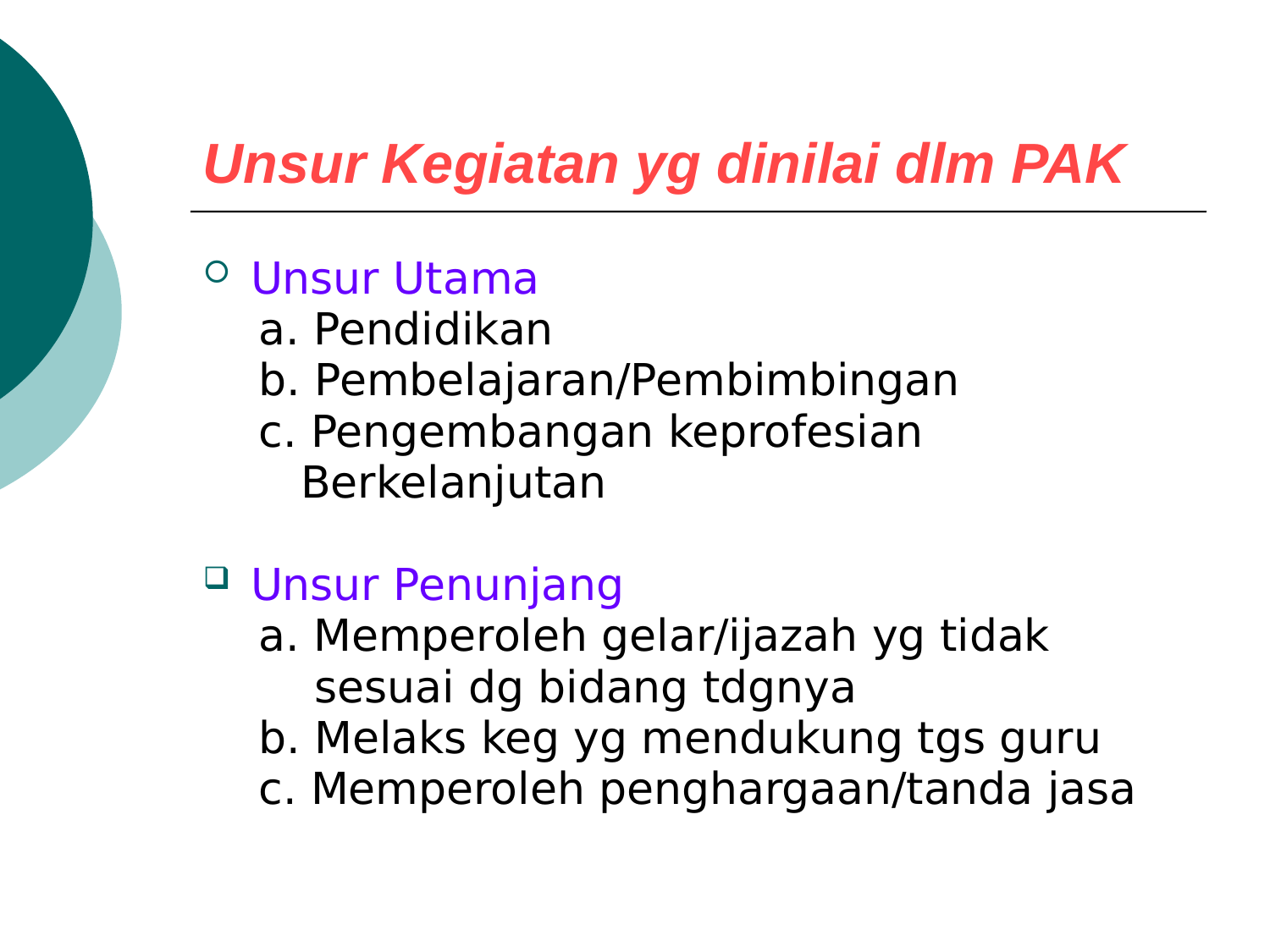

Unsur Kegiatan yg dinilai dlm PAK
Unsur Utama
    a. Pendidikan
    b. Pembelajaran/Pembimbingan
    c. Pengembangan keprofesian
       Berkelanjutan

Unsur Penunjang
    a. Memperoleh gelar/ijazah yg tidak
        sesuai dg bidang tdgnya
    b. Melaks keg yg mendukung tgs guru
    c. Memperoleh penghargaan/tanda jasa